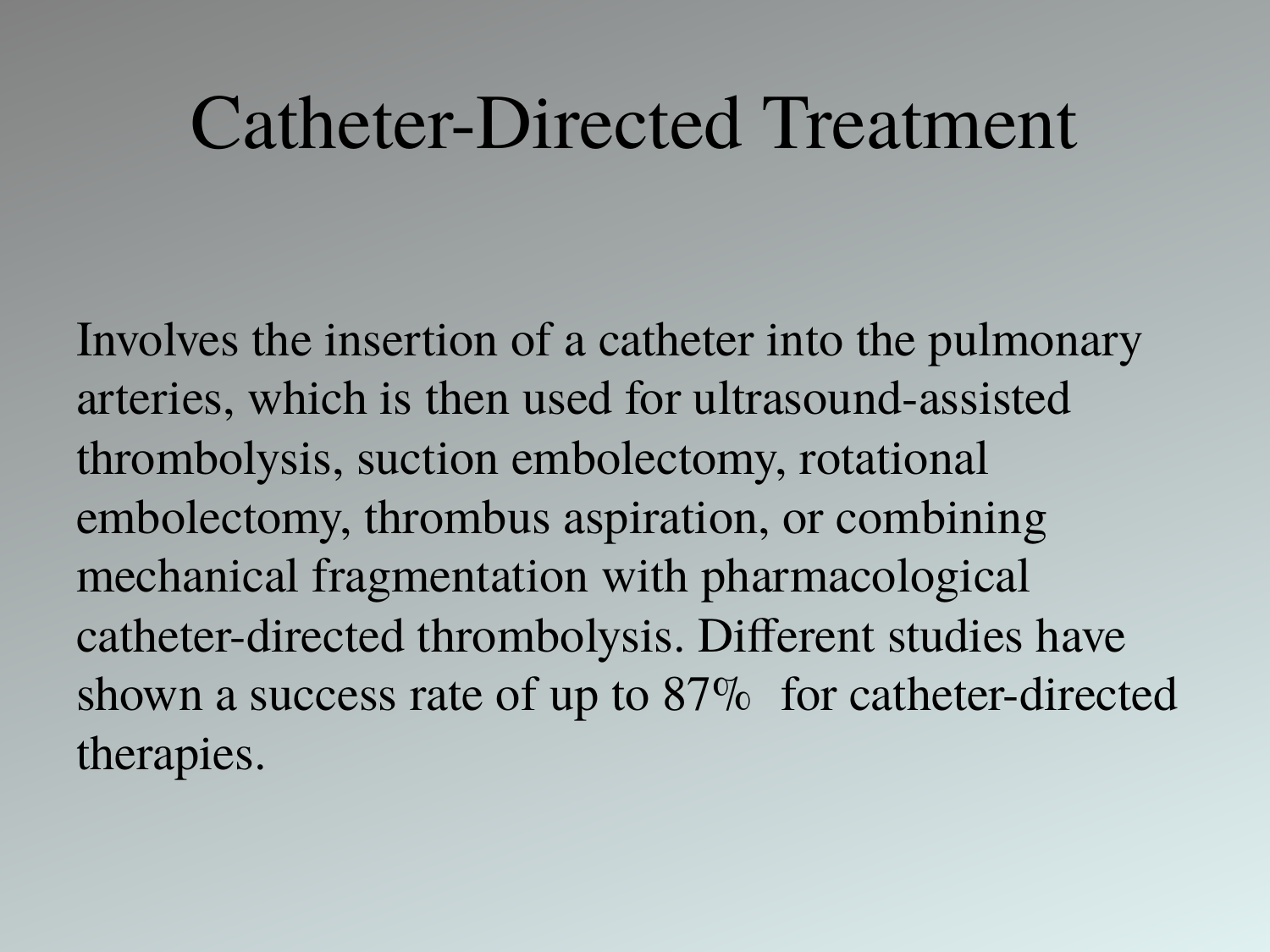

# Catheter-Directed Treatment

Involves the insertion of a catheter into the pulmonary arteries, which is then used for ultrasound-assisted thrombolysis, suction embolectomy, rotational embolectomy, thrombus aspiration, or combining mechanical fragmentation with pharmacological catheter-directed thrombolysis. Different studies have shown a success rate of up to 87%  for catheter-directed therapies.